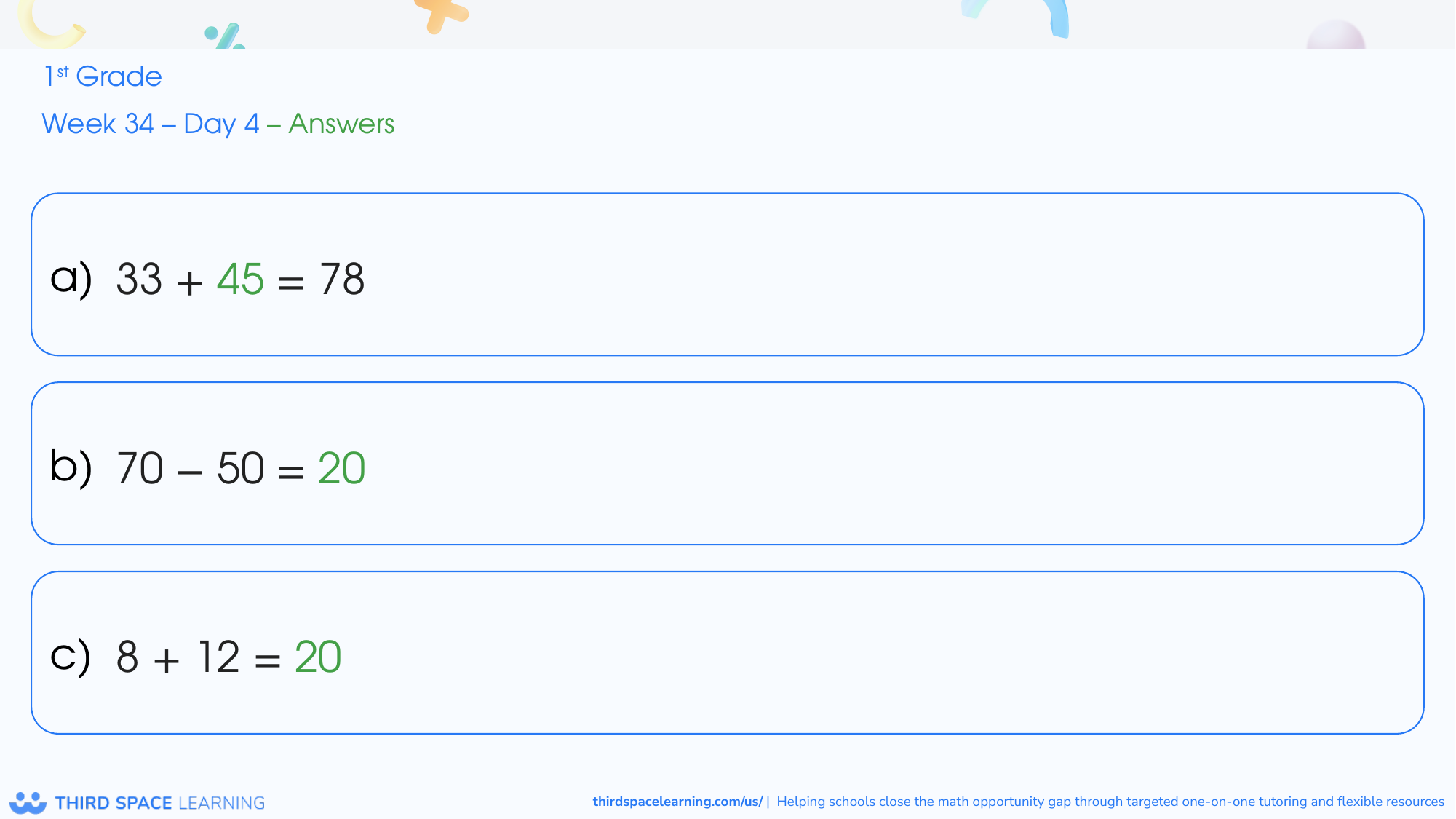

1st Grade
Week 34 – Day 4 – Answers
33 + 45 = 78
70 − 50 = 20
8 + 12 = 20